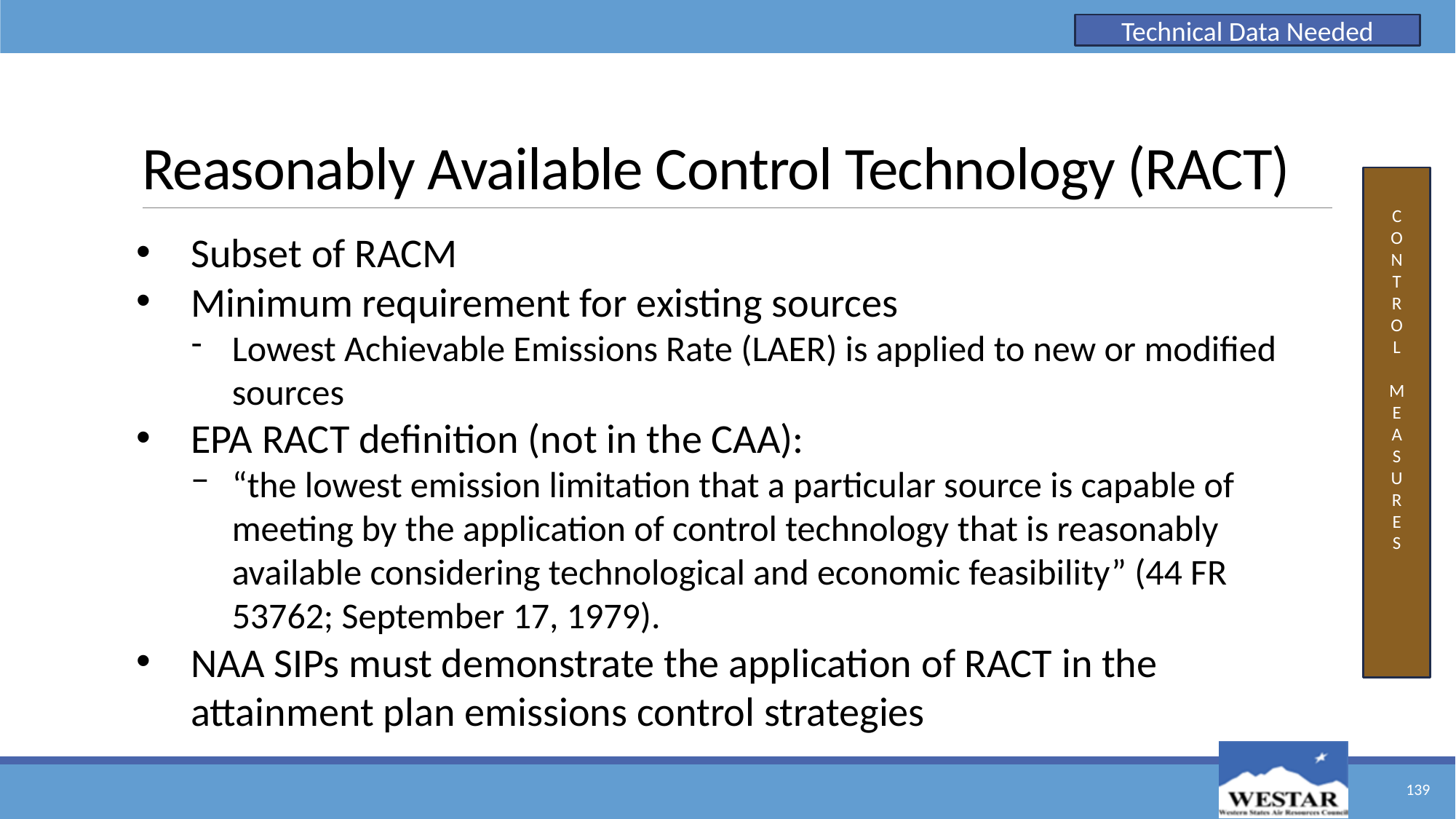

Technical Data Needed
# Reasonably Available Control Technology (RACT)
C
O
N
T
R
O
L

M
E
A
S
U
R
E
S

Subset of RACM
Minimum requirement for existing sources
Lowest Achievable Emissions Rate (LAER) is applied to new or modified sources
EPA RACT definition (not in the CAA):
“the lowest emission limitation that a particular source is capable of meeting by the application of control technology that is reasonably available considering technological and economic feasibility” (44 FR 53762; September 17, 1979).
NAA SIPs must demonstrate the application of RACT in the attainment plan emissions control strategies
139